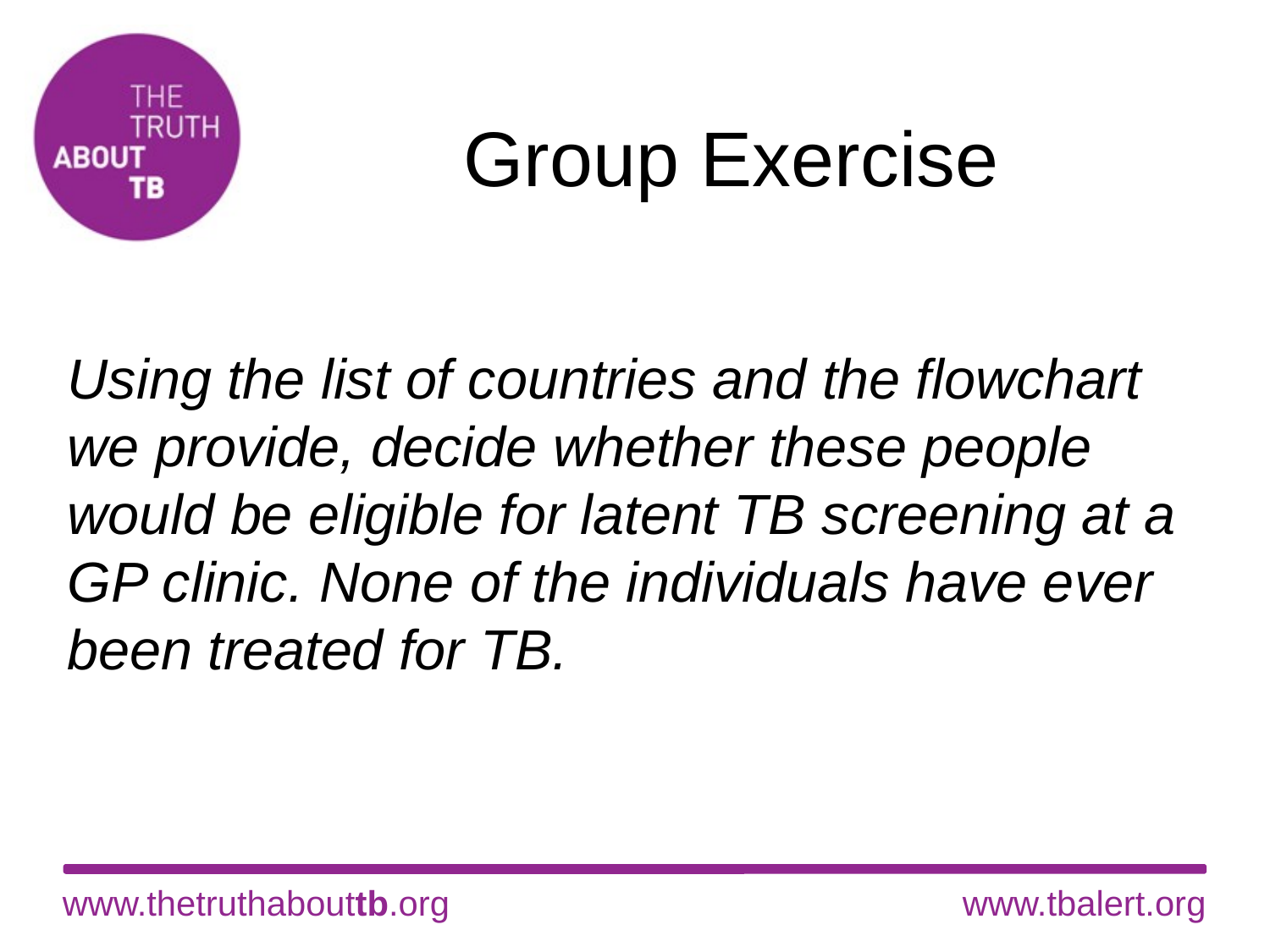

# Group Exercise
Using the list of countries and the flowchart we provide, decide whether these people would be eligible for latent TB screening at a GP clinic. None of the individuals have ever been treated for TB.